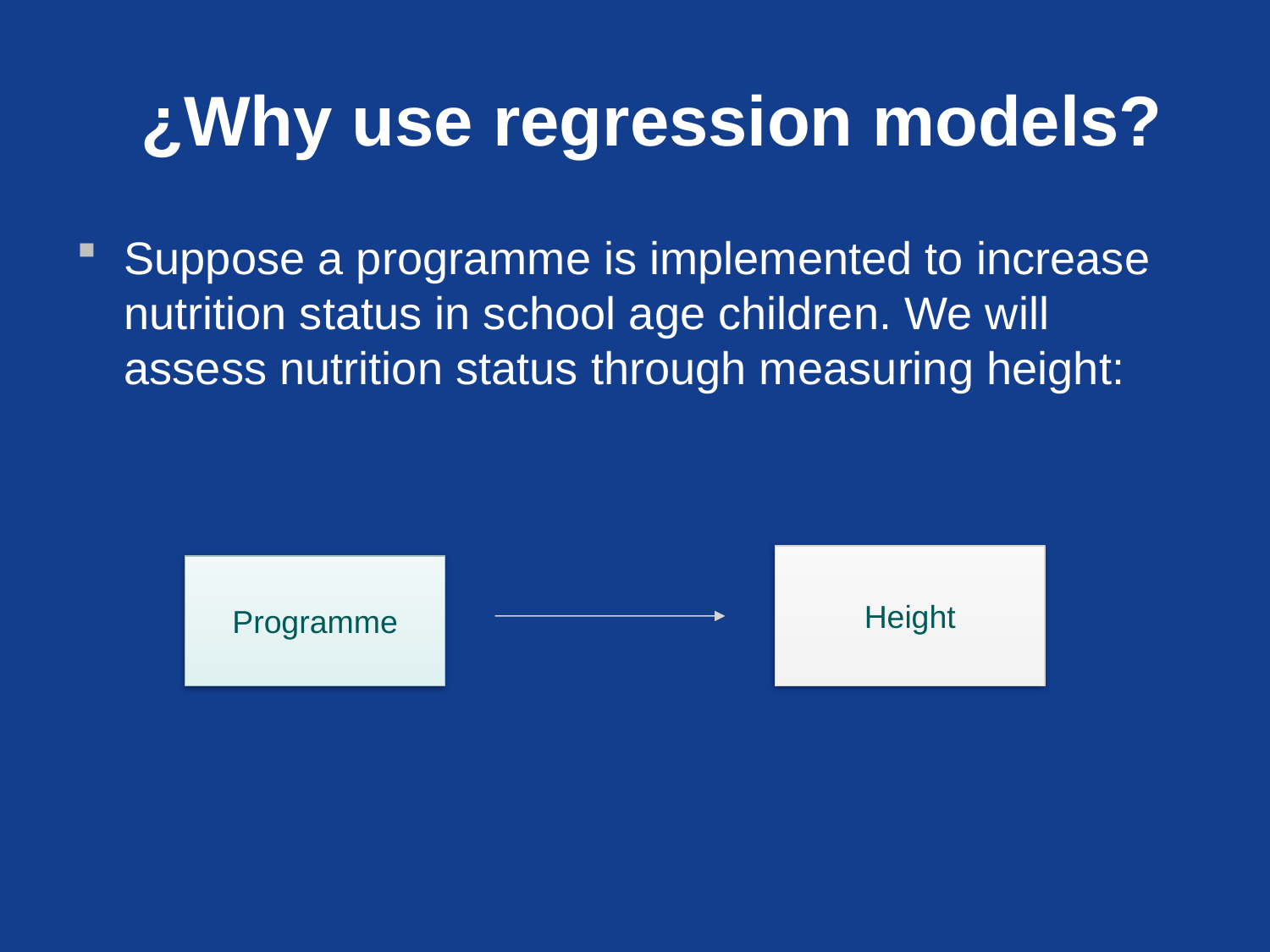

# ¿Why use regression models?
Suppose a programme is implemented to increase nutrition status in school age children. We will assess nutrition status through measuring height:
Height
Programme